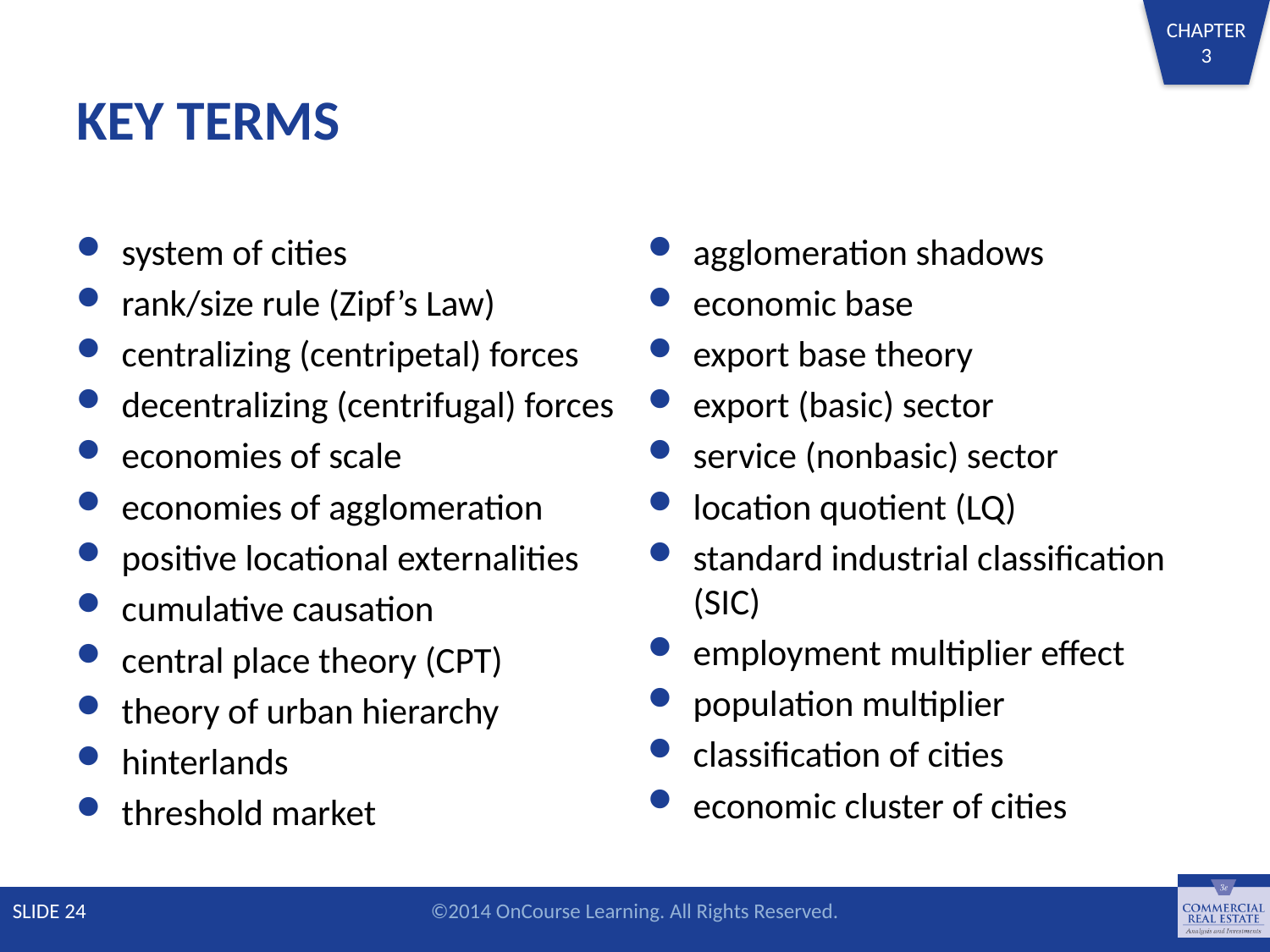

# KEY TERMS
system of cities
rank/size rule (Zipf’s Law)
centralizing (centripetal) forces
decentralizing (centrifugal) forces
economies of scale
economies of agglomeration
positive locational externalities
cumulative causation
central place theory (CPT)
theory of urban hierarchy
hinterlands
threshold market
agglomeration shadows
economic base
export base theory
export (basic) sector
service (nonbasic) sector
location quotient (LQ)
standard industrial classification (SIC)
employment multiplier effect
population multiplier
classification of cities
economic cluster of cities
SLIDE 24